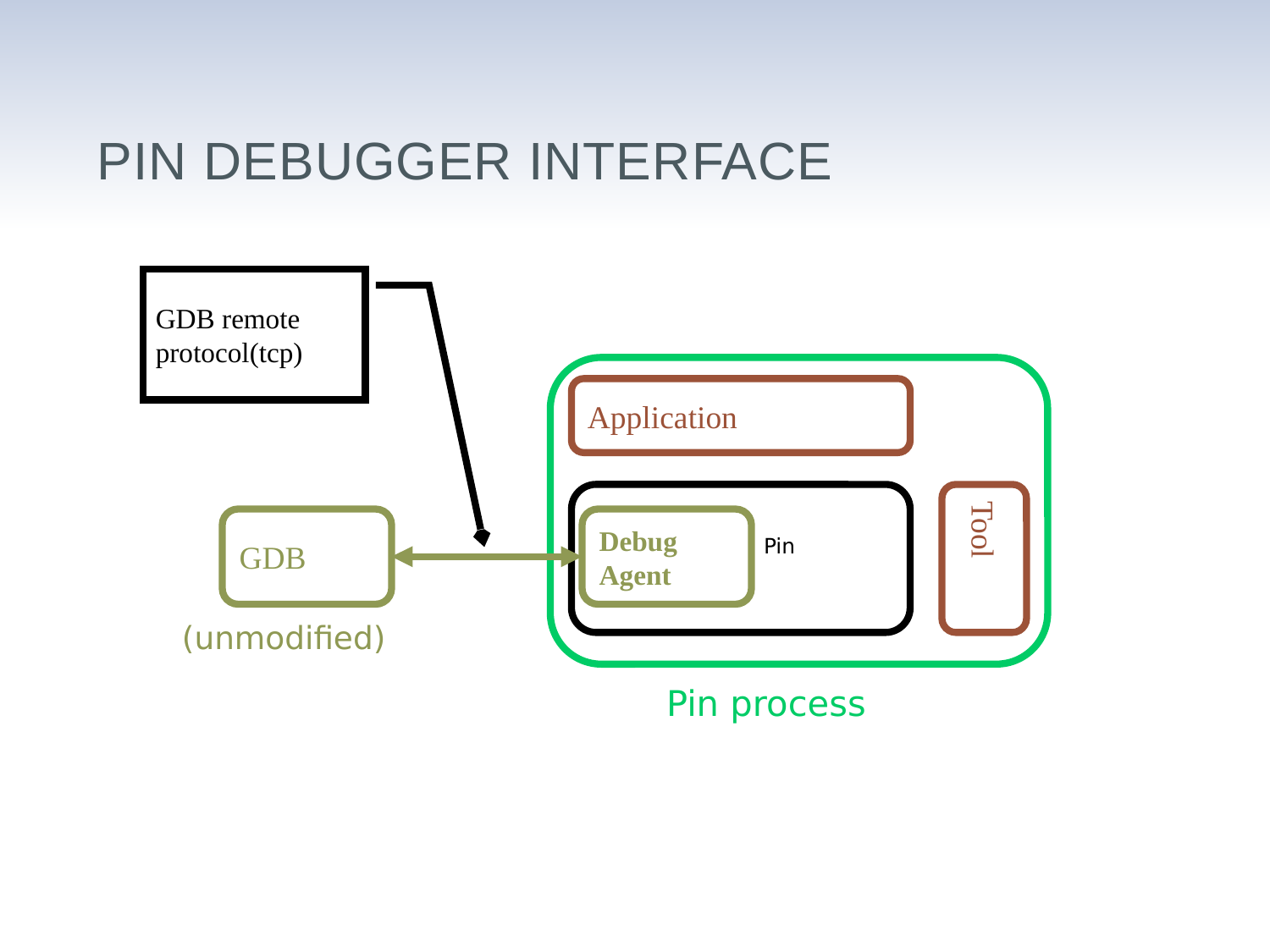

# Pin Debugger Interface
GDB remote protocol(tcp)

Application

Tool
GDB
Debug
Agent
Pin
(unmodified)
Pin process
37